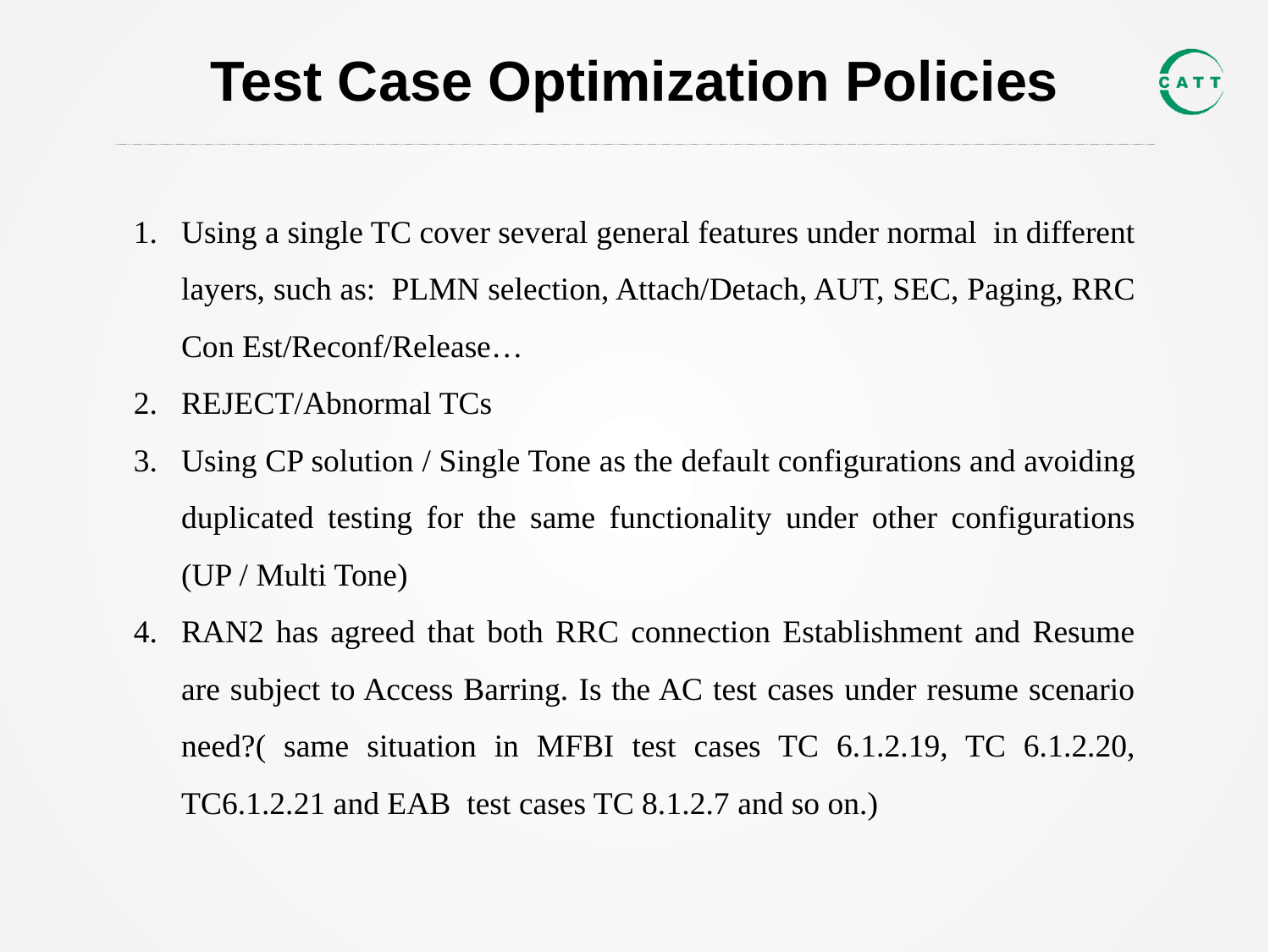

# Test Case Optimization Policies
Using a single TC cover several general features under normal  in different layers, such as:  PLMN selection, Attach/Detach, AUT, SEC, Paging, RRC Con Est/Reconf/Release…
REJECT/Abnormal TCs
Using CP solution / Single Tone as the default configurations and avoiding duplicated testing for the same functionality under other configurations (UP / Multi Tone)
RAN2 has agreed that both RRC connection Establishment and Resume are subject to Access Barring. Is the AC test cases under resume scenario need?( same situation in MFBI test cases TC 6.1.2.19, TC 6.1.2.20, TC6.1.2.21 and EAB  test cases TC 8.1.2.7 and so on.)